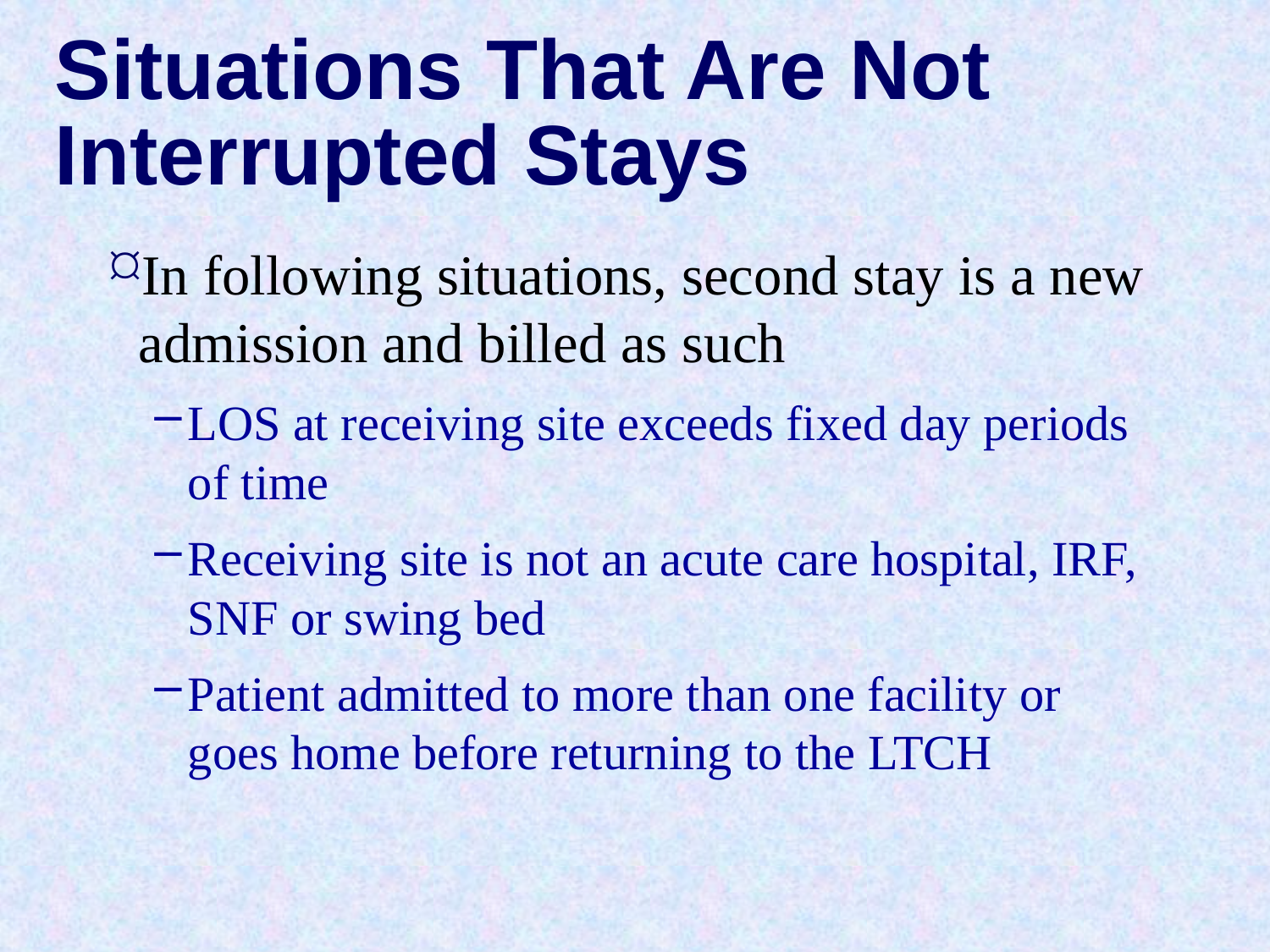

# Situations That Are Not Interrupted Stays
In following situations, second stay is a new admission and billed as such
LOS at receiving site exceeds fixed day periods of time
Receiving site is not an acute care hospital, IRF, SNF or swing bed
Patient admitted to more than one facility or goes home before returning to the LTCH